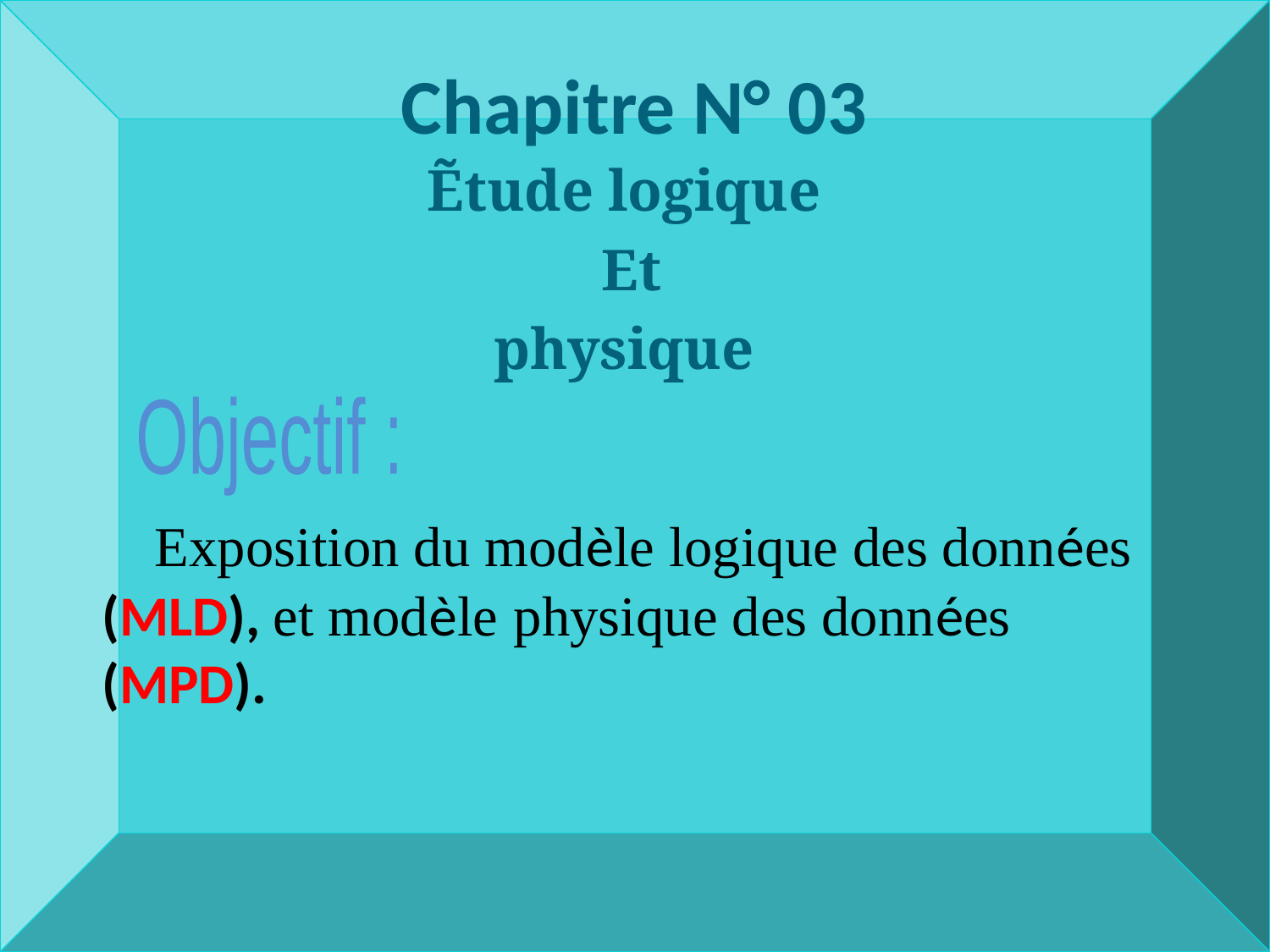

Chapitre N° 03
Ẽtude logique
Et
physique
Objectif :
   Exposition du modèle logique des données (MLD), et modèle physique des données (MPD).